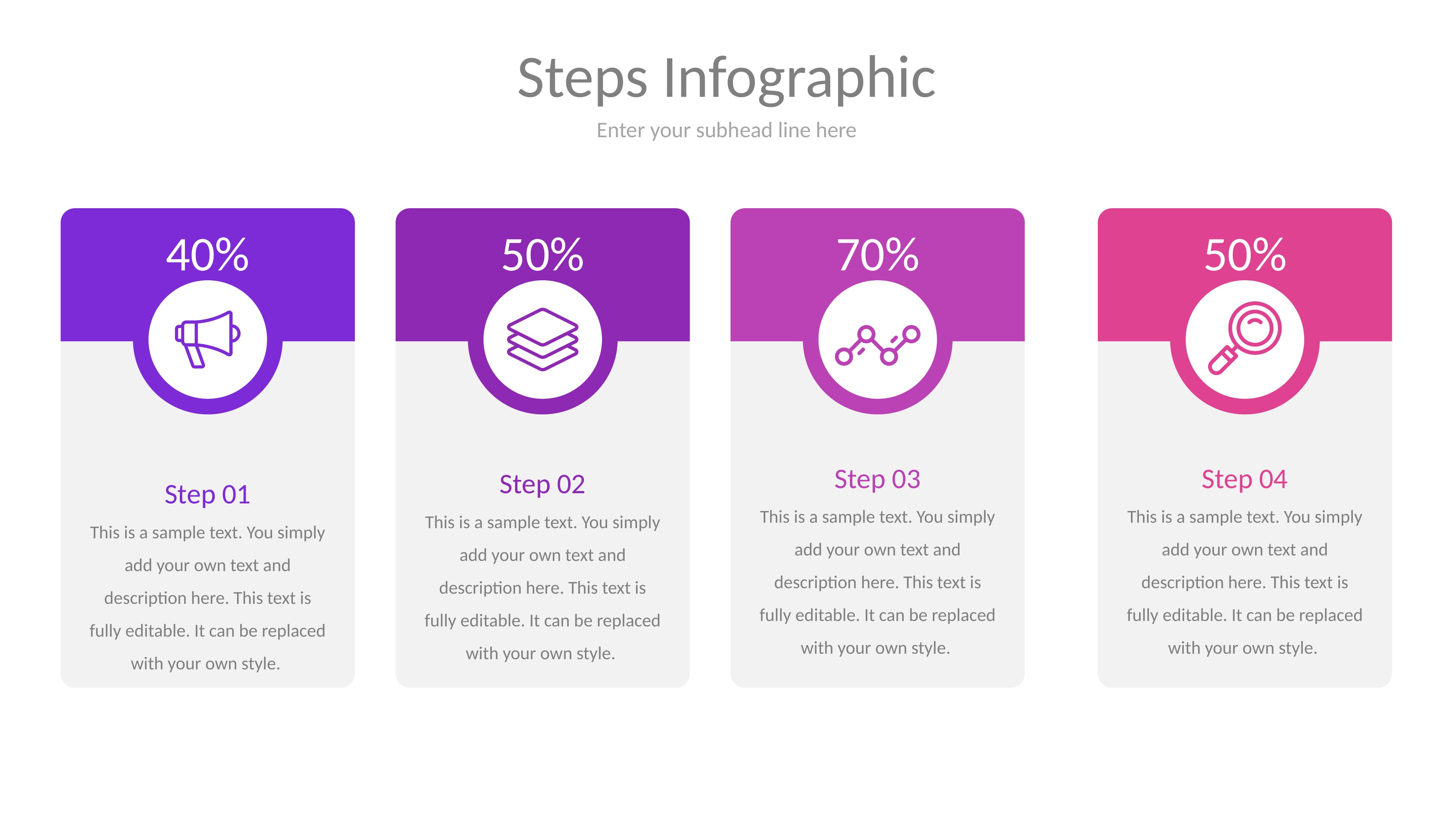

# Steps Infographic
Enter your subhead line here

40%
50%
70%
50%

Step 03
This is a sample text. You simply add your own text and description here. This text is fully editable. It can be replaced with your own style.
Step 04
This is a sample text. You simply add your own text and description here. This text is fully editable. It can be replaced with your own style.
Step 02
This is a sample text. You simply add your own text and description here. This text is fully editable. It can be replaced with your own style.
Step 01
This is a sample text. You simply add your own text and description here. This text is fully editable. It can be replaced with your own style.